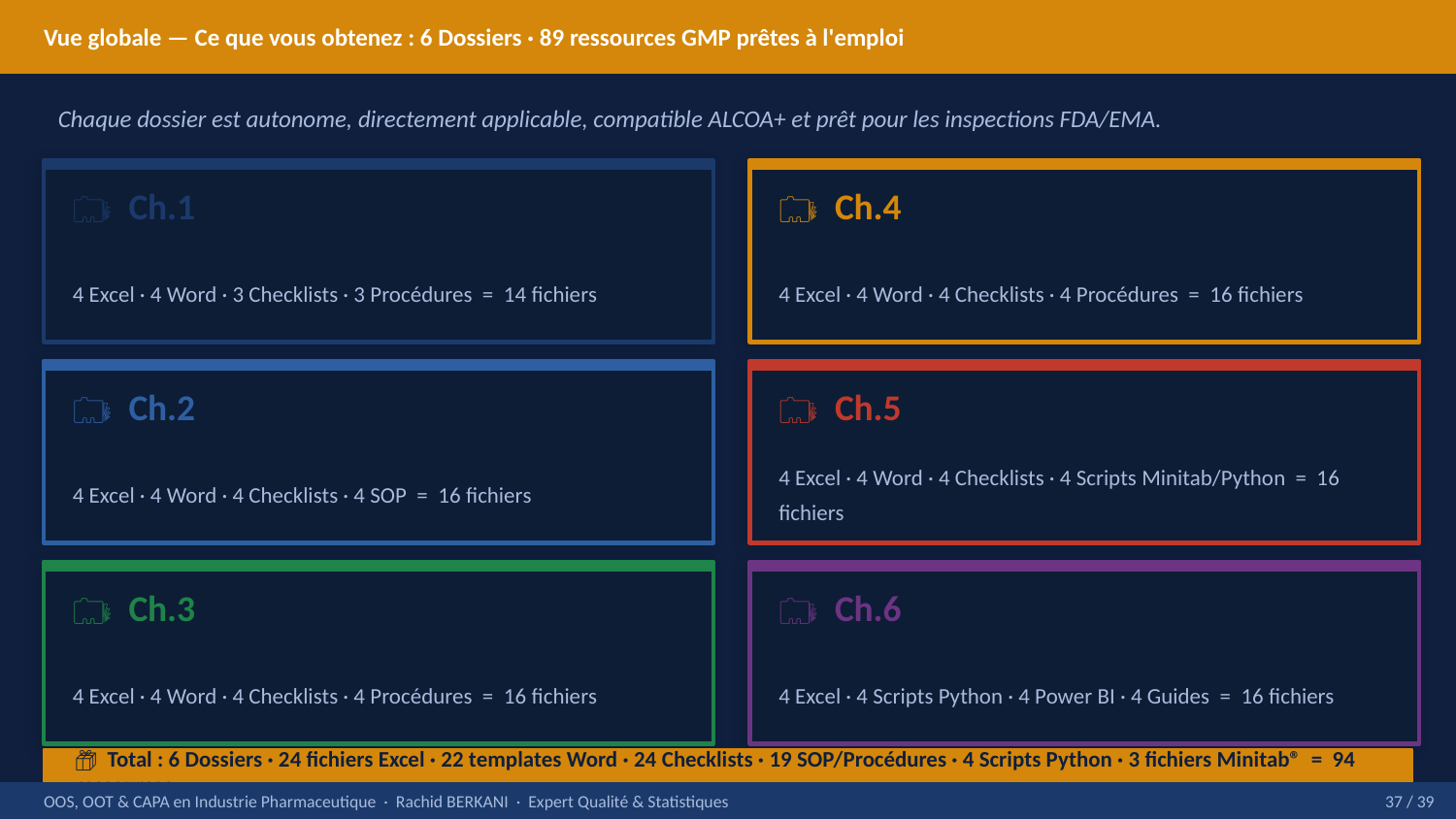

Vue globale — Ce que vous obtenez : 6 Dossiers · 89 ressources GMP prêtes à l'emploi
Chaque dossier est autonome, directement applicable, compatible ALCOA+ et prêt pour les inspections FDA/EMA.

🗂  Ch.1
🗂  Ch.4
4 Excel · 4 Word · 3 Checklists · 3 Procédures  =  14 fichiers
4 Excel · 4 Word · 4 Checklists · 4 Procédures  =  16 fichiers

🗂  Ch.2
🗂  Ch.5
4 Excel · 4 Word · 4 Checklists · 4 SOP  =  16 fichiers
4 Excel · 4 Word · 4 Checklists · 4 Scripts Minitab/Python  =  16 fichiers

🗂  Ch.3
🗂  Ch.6
4 Excel · 4 Word · 4 Checklists · 4 Procédures  =  16 fichiers
4 Excel · 4 Scripts Python · 4 Power BI · 4 Guides  =  16 fichiers

📦  Total : 6 Dossiers · 24 fichiers Excel · 22 templates Word · 24 Checklists · 19 SOP/Procédures · 4 Scripts Python · 3 fichiers Minitab®  =  94 ressources

OOS, OOT & CAPA en Industrie Pharmaceutique  ·  Rachid BERKANI  ·  Expert Qualité & Statistiques
37 / 39